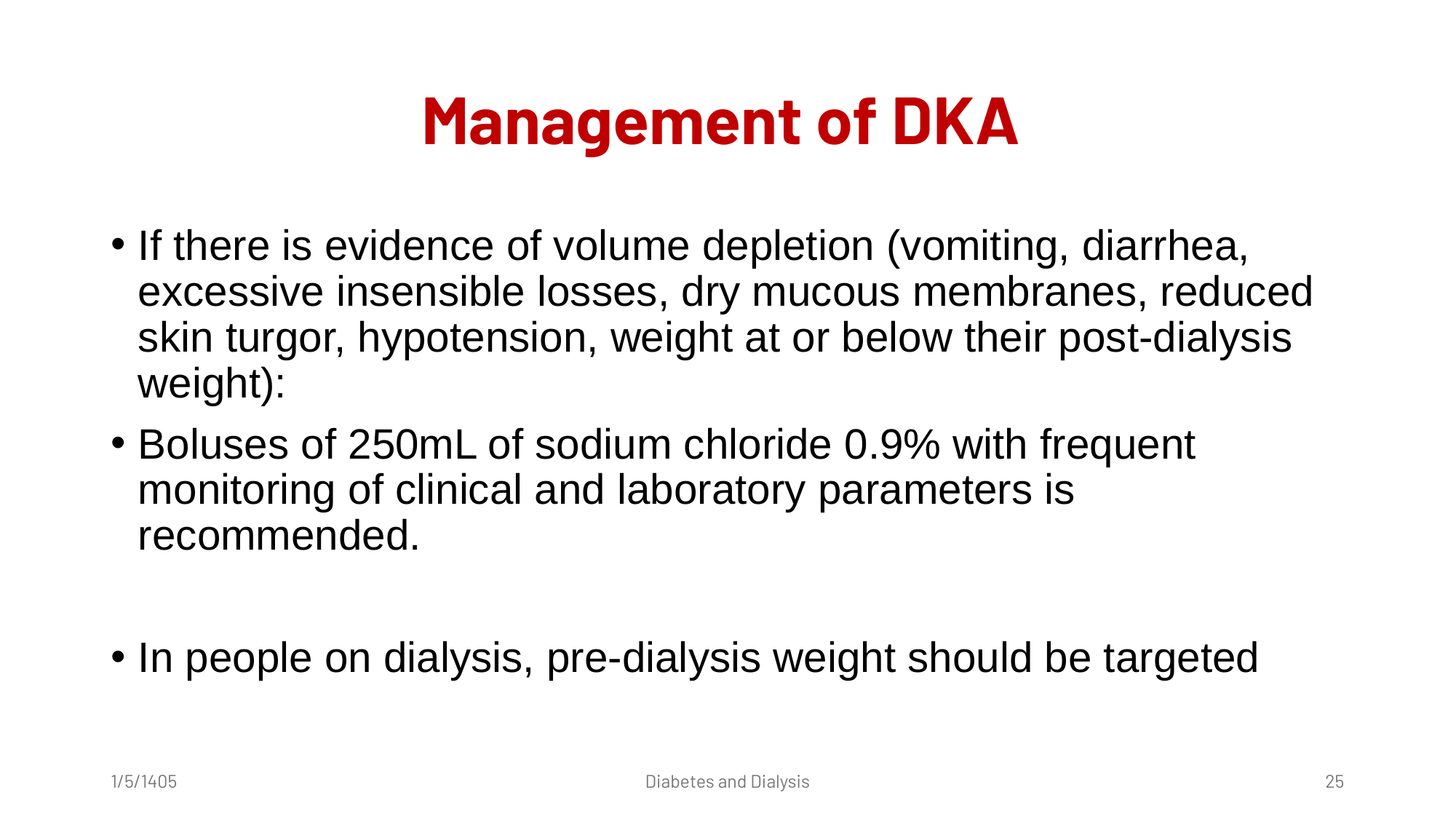

# Management of DKA
If there is evidence of volume depletion (vomiting, diarrhea, excessive insensible losses, dry mucous membranes, reduced skin turgor, hypotension, weight at or below their post-dialysis weight):
Boluses of 250mL of sodium chloride 0.9% with frequent monitoring of clinical and laboratory parameters is recommended.

In people on dialysis, pre-dialysis weight should be targeted

1/5/1405
Diabetes and Dialysis
25